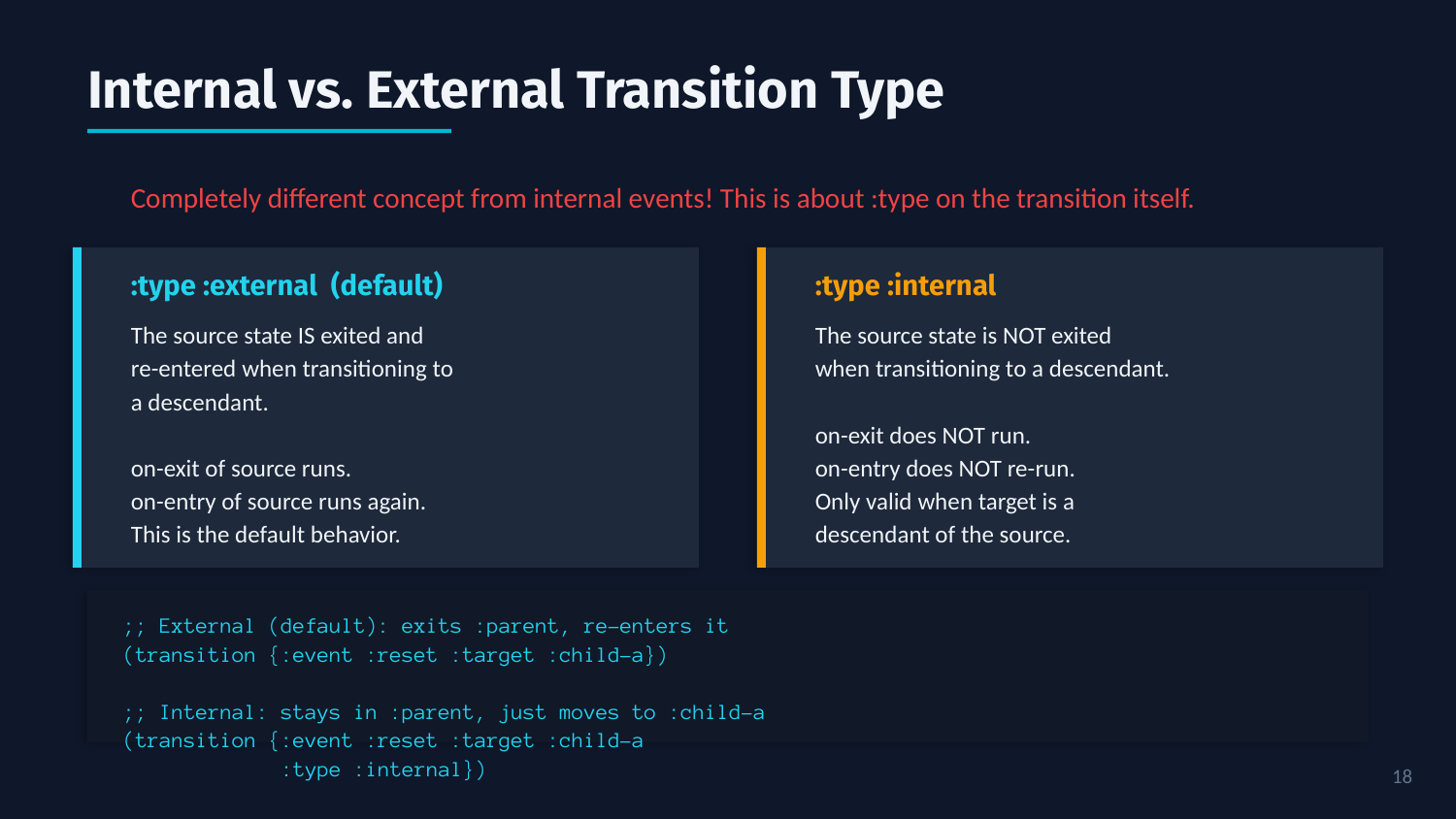

Internal vs. External Transition Type

Completely different concept from internal events! This is about :type on the transition itself.

:type :external  (default)
:type :internal
The source state IS exited and
re-entered when transitioning to
a descendant.

on-exit of source runs.
on-entry of source runs again.
This is the default behavior.
The source state is NOT exited
when transitioning to a descendant.

on-exit does NOT run.
on-entry does NOT re-run.
Only valid when target is a
descendant of the source.

;; External (default): exits :parent, re-enters it
(transition {:event :reset :target :child-a})

;; Internal: stays in :parent, just moves to :child-a
(transition {:event :reset :target :child-a
             :type :internal})
18